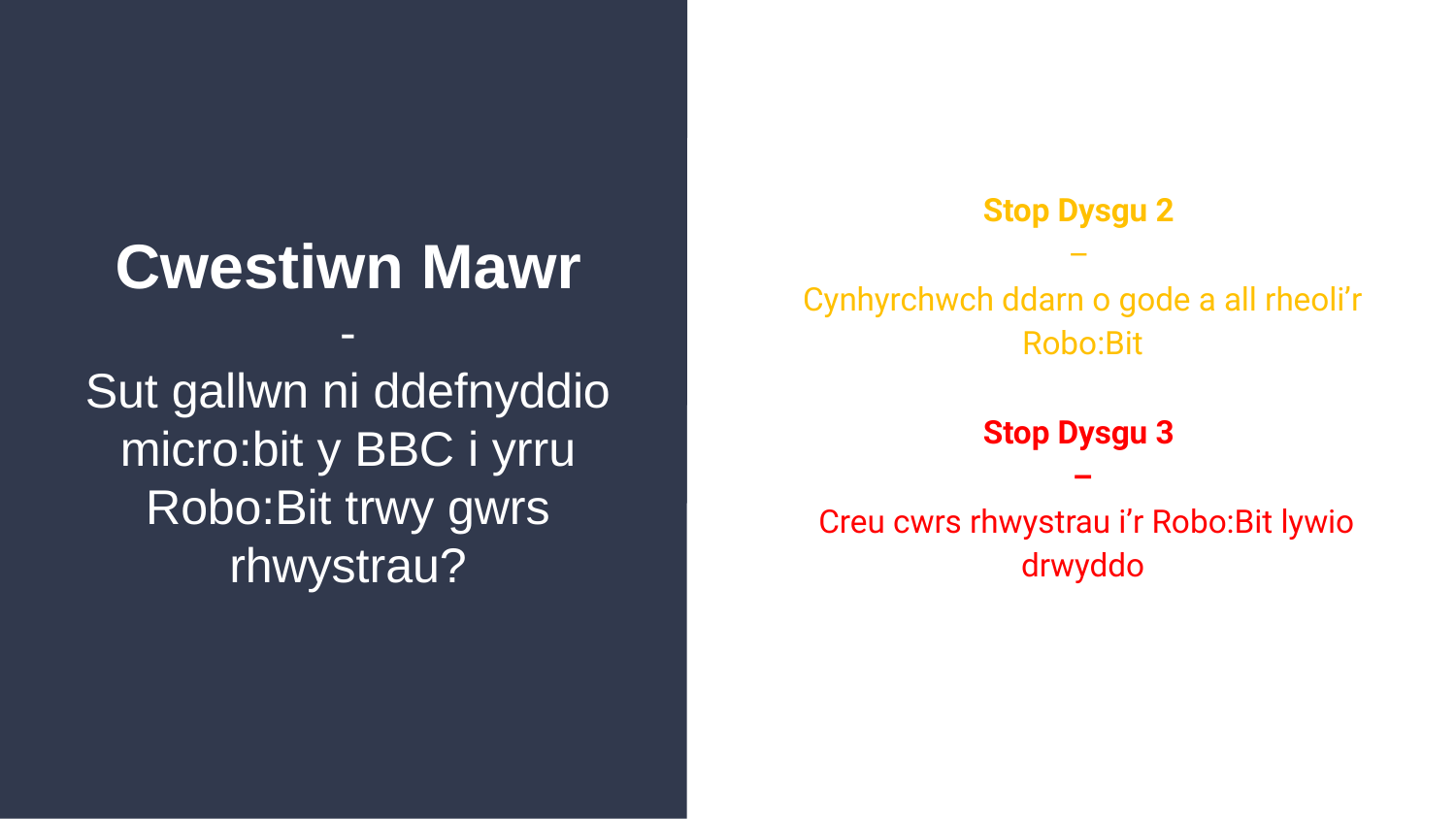

Stop Dysgu 2
–
Cynhyrchwch ddarn o gode a all rheoli’r Robo:Bit

Stop Dysgu 3
–
 Creu cwrs rhwystrau i’r Robo:Bit lywio drwyddo

Cwestiwn Mawr
-
Sut gallwn ni ddefnyddio micro:bit y BBC i yrru Robo:Bit trwy gwrs rhwystrau?